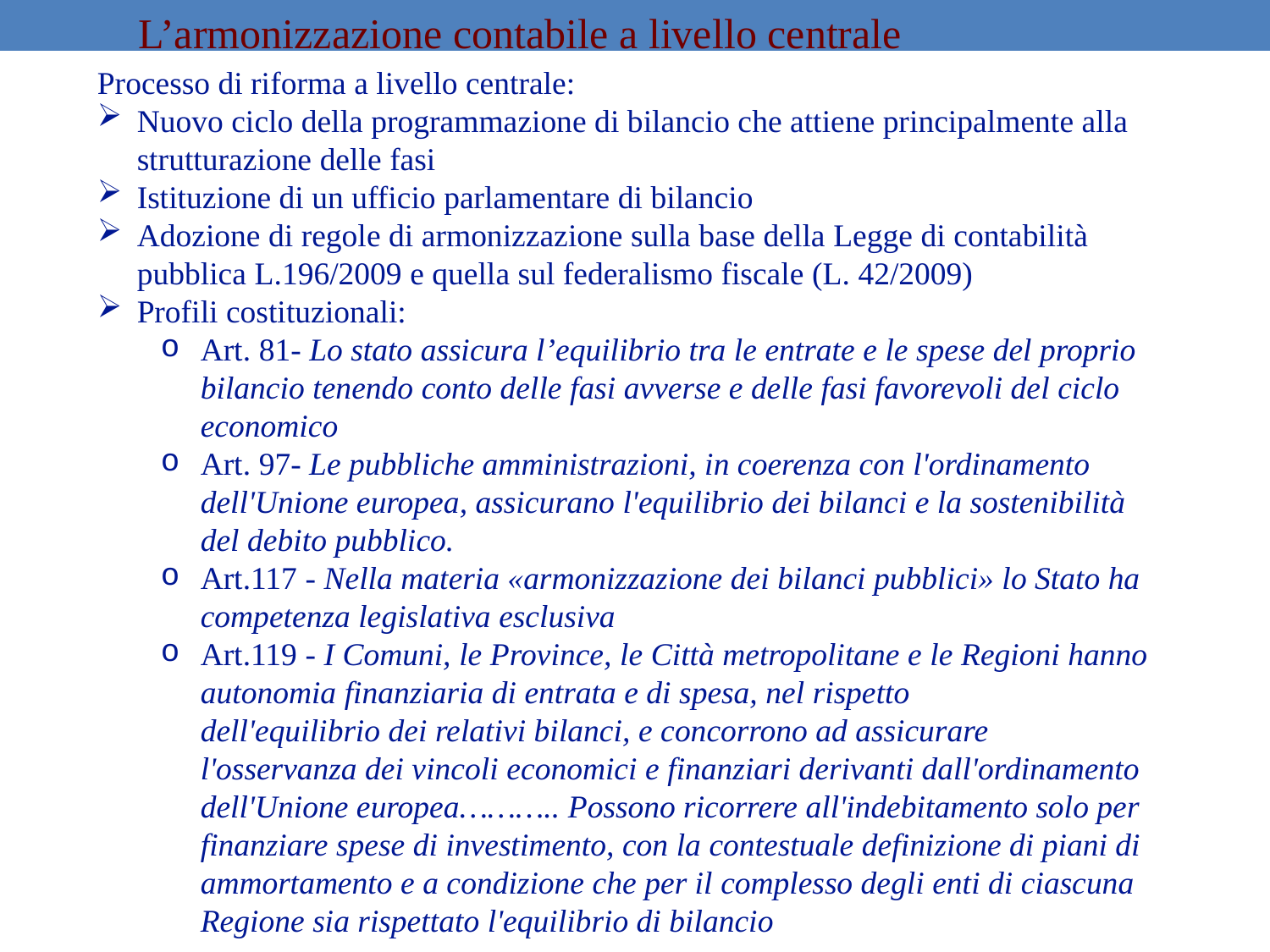

L’armonizzazione contabile a livello centrale
Processo di riforma a livello centrale:
Nuovo ciclo della programmazione di bilancio che attiene principalmente alla strutturazione delle fasi
Istituzione di un ufficio parlamentare di bilancio
Adozione di regole di armonizzazione sulla base della Legge di contabilità pubblica L.196/2009 e quella sul federalismo fiscale (L. 42/2009)
Profili costituzionali:
Art. 81- Lo stato assicura l’equilibrio tra le entrate e le spese del proprio bilancio tenendo conto delle fasi avverse e delle fasi favorevoli del ciclo economico
Art. 97- Le pubbliche amministrazioni, in coerenza con l'ordinamento dell'Unione europea, assicurano l'equilibrio dei bilanci e la sostenibilità del debito pubblico.
Art.117 - Nella materia «armonizzazione dei bilanci pubblici» lo Stato ha competenza legislativa esclusiva
Art.119 - I Comuni, le Province, le Città metropolitane e le Regioni hanno autonomia finanziaria di entrata e di spesa, nel rispetto dell'equilibrio dei relativi bilanci, e concorrono ad assicurare l'osservanza dei vincoli economici e finanziari derivanti dall'ordinamento dell'Unione europea……….. Possono ricorrere all'indebitamento solo per finanziare spese di investimento, con la contestuale definizione di piani di ammortamento e a condizione che per il complesso degli enti di ciascuna Regione sia rispettato l'equilibrio di bilancio